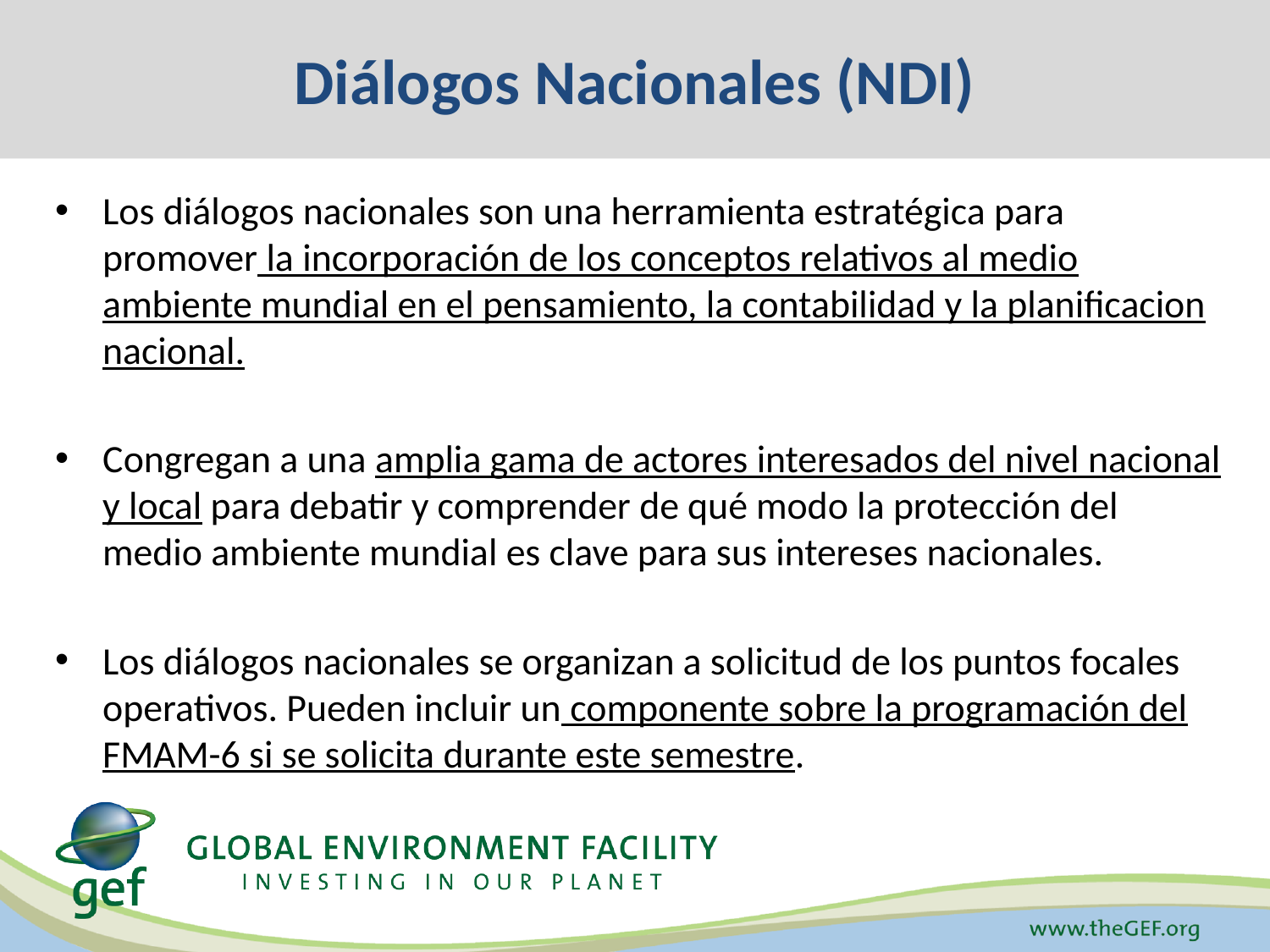

# Diálogos Nacionales (NDI)
Los diálogos nacionales son una herramienta estratégica para promover la incorporación de los conceptos relativos al medio ambiente mundial en el pensamiento, la contabilidad y la planificacion nacional.

Congregan a una amplia gama de actores interesados del nivel nacional y local para debatir y comprender de qué modo la protección del medio ambiente mundial es clave para sus intereses nacionales.

Los diálogos nacionales se organizan a solicitud de los puntos focales operativos. Pueden incluir un componente sobre la programación del FMAM-6 si se solicita durante este semestre.